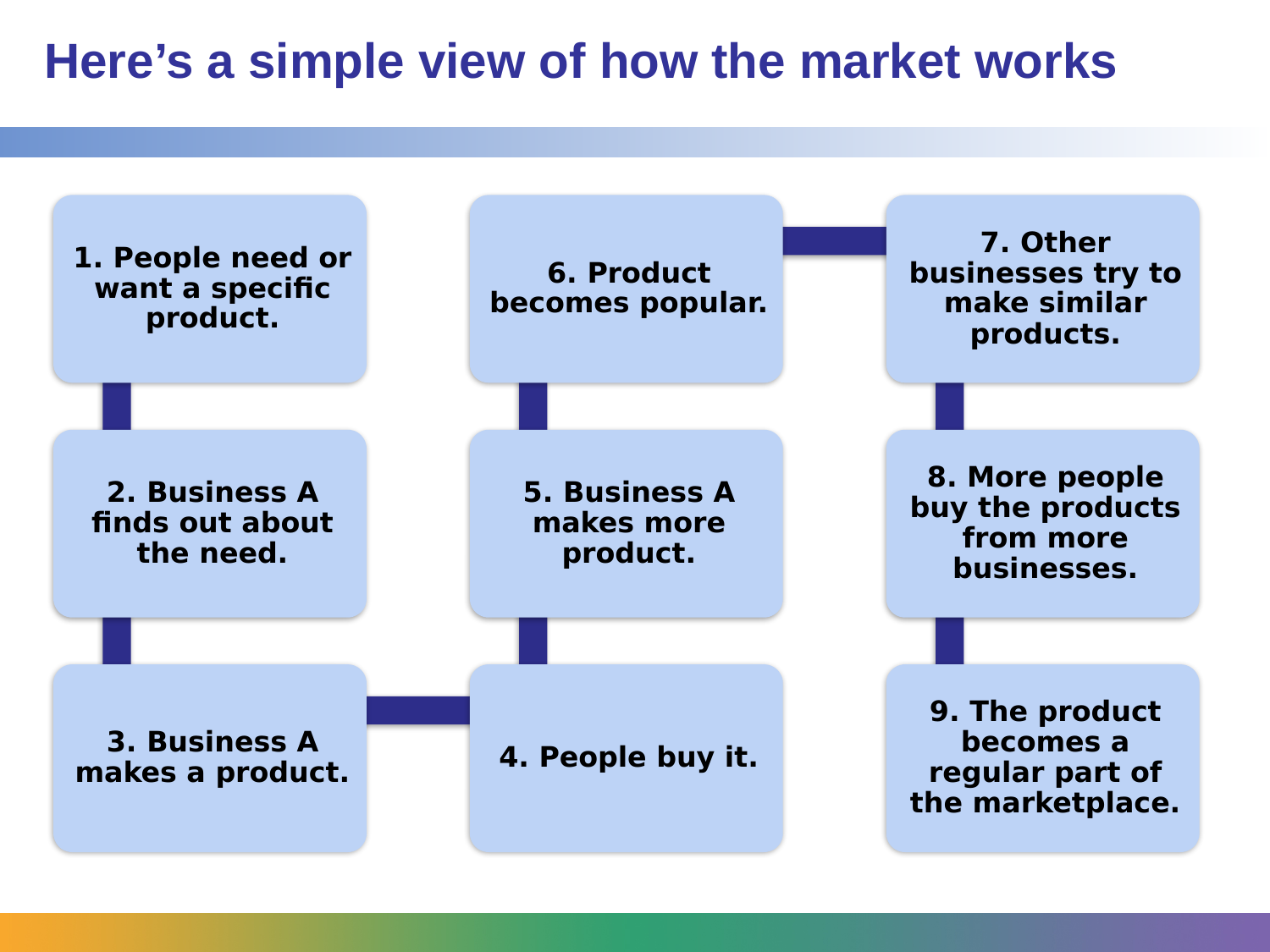

# Here’s a simple view of how the market works
1. People need or want a specific product.
2. Business A finds out about the need.
3. Business A makes a product.
4. People buy it.
5. Business A makes more product.
6. Product becomes popular.
7. Other businesses try to make similar products.
8. More people buy the products from more businesses.
9. The product becomes a regular part of the marketplace.